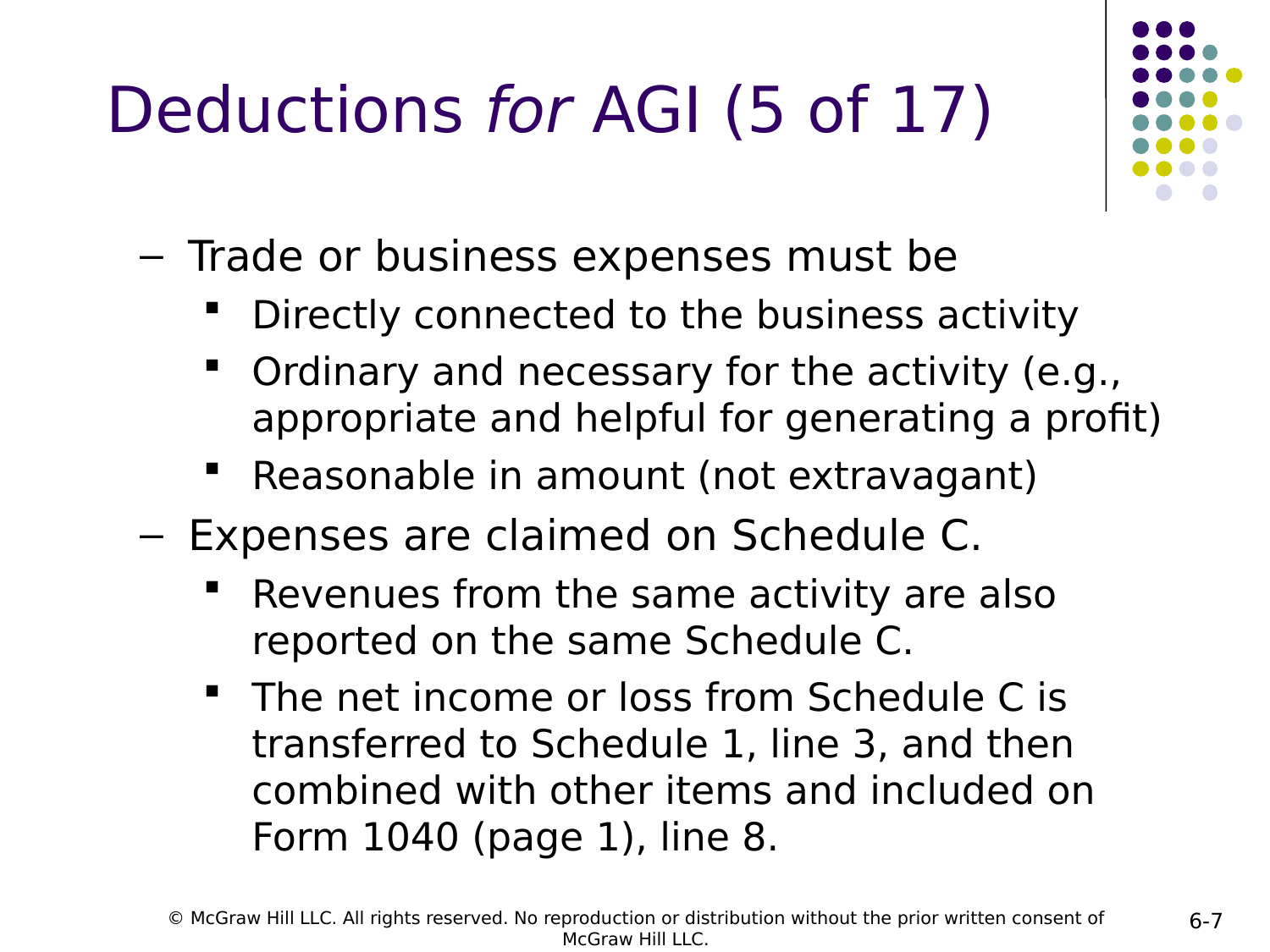

# Deductions for AGI (5 of 17)
Trade or business expenses must be
Directly connected to the business activity
Ordinary and necessary for the activity (e.g., appropriate and helpful for generating a profit)
Reasonable in amount (not extravagant)
Expenses are claimed on Schedule C.
Revenues from the same activity are also reported on the same Schedule C.
The net income or loss from Schedule C is transferred to Schedule 1, line 3, and then combined with other items and included on Form 1040 (page 1), line 8.